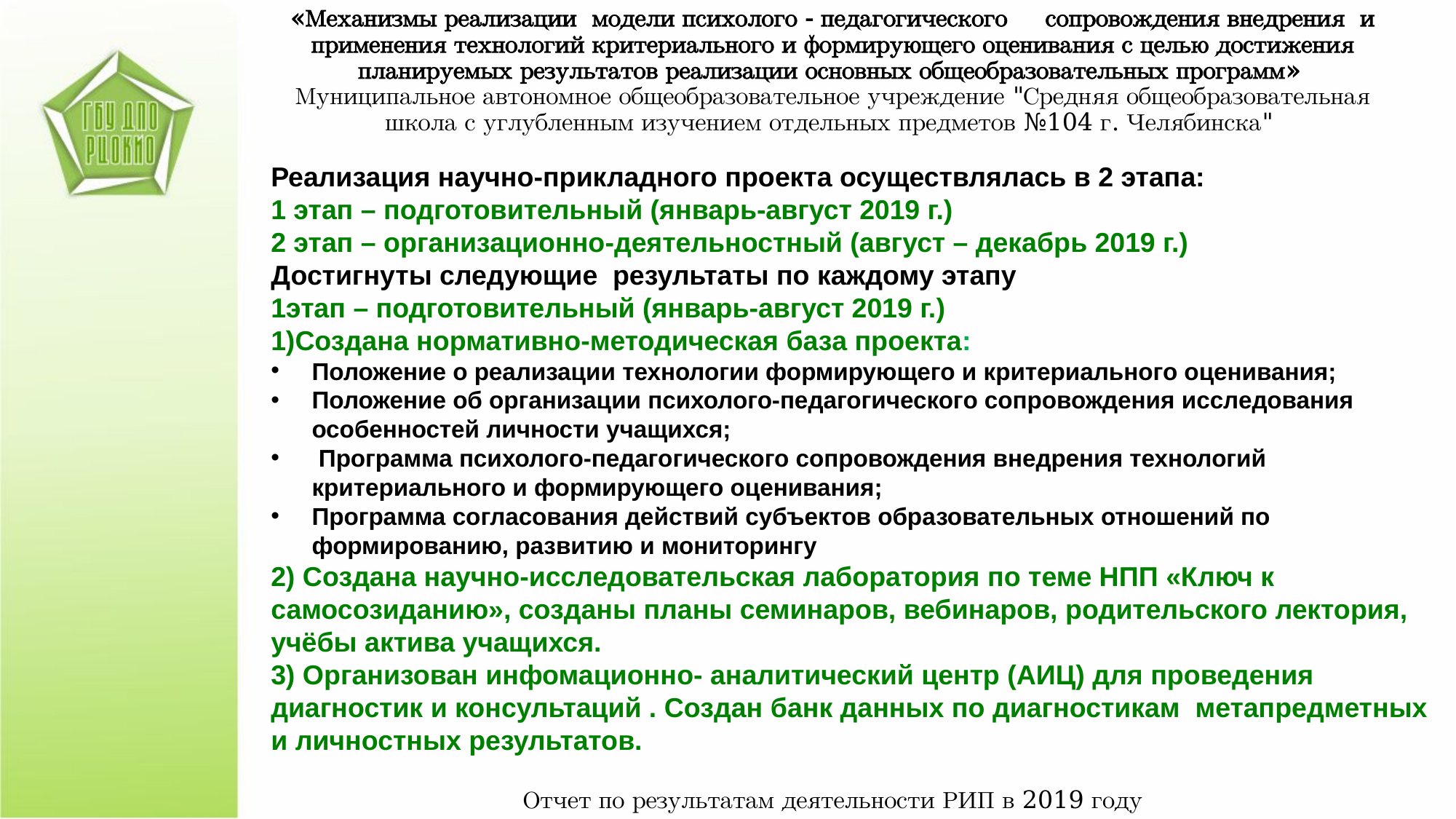

«Механизмы реализации  модели психолого - педагогического     сопровождения внедрения  и применения технологий критериального и формирующего оценивания с целью достижения планируемых результатов реализации основных общеобразовательных программ»
Муниципальное автономное общеобразовательное учреждение "Средняя общеобразовательная школа с углубленным изучением отдельных предметов №104 г. Челябинска"
Реализация научно-прикладного проекта осуществлялась в 2 этапа:
1 этап – подготовительный (январь-август 2019 г.)
2 этап – организационно-деятельностный (август – декабрь 2019 г.)
Достигнуты следующие  результаты по каждому этапу
1этап – подготовительный (январь-август 2019 г.)
1)Создана нормативно-методическая база проекта:
Положение о реализации технологии формирующего и критериального оценивания;
Положение об организации психолого-педагогического сопровождения исследования особенностей личности учащихся;
 Программа психолого-педагогического сопровождения внедрения технологий критериального и формирующего оценивания;
Программа согласования действий субъектов образовательных отношений по формированию, развитию и мониторингу
2) Создана научно-исследовательская лаборатория по теме НПП «Ключ к самосозиданию», созданы планы семинаров, вебинаров, родительского лектория, учёбы актива учащихся.
3) Организован инфомационно- аналитический центр (АИЦ) для проведения диагностик и консультаций . Создан банк данных по диагностикам  метапредметных  и личностных результатов.

Отчет по результатам деятельности РИП в 2019 году